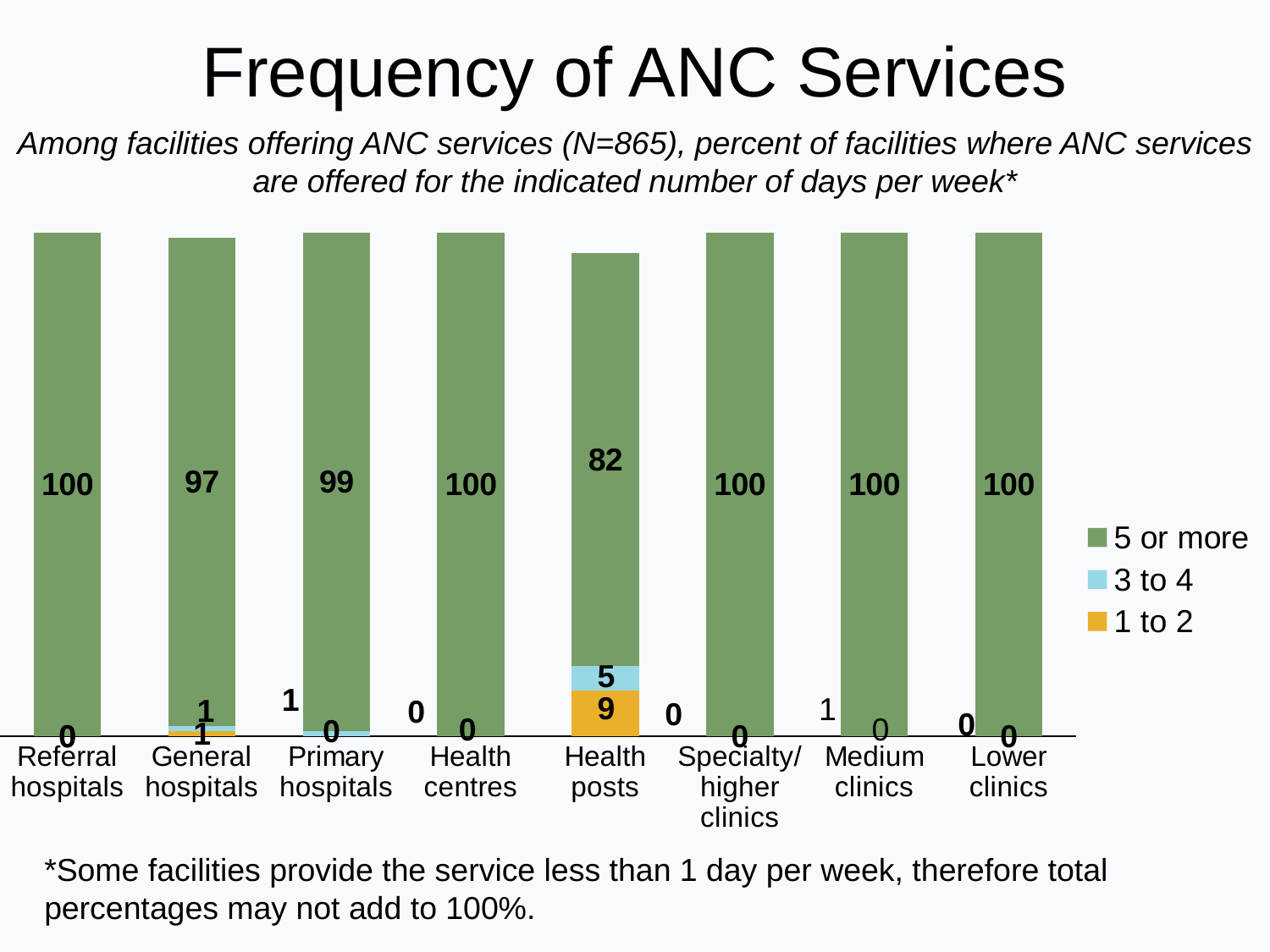

# Frequency of ANC Services
Among facilities offering ANC services (N=865), percent of facilities where ANC services are offered for the indicated number of days per week*

### Chart

| Category | 1 to 2 | 3 to 4 | 5 or more |
|---|---|---|---|
| Referral hospitals | 0.0 | 0.0 | 100.0 |
| General hospitals | 1.0 | 1.0 | 97.0 |
| Primary hospitals | 0.0 | 1.0 | 99.0 |
| Health centres | 0.0 | 0.0 | 100.0 |
| Health posts | 9.0 | 5.0 | 82.0 |
| Specialty/ higher clinics | 0.0 | 0.0 | 100.0 |
| Medium clinics | 0.0 | 0.0 | 100.0 |
| Lower clinics | 0.0 | 0.0 | 100.0 |
*Some facilities provide the service less than 1 day per week, therefore total percentages may not add to 100%.